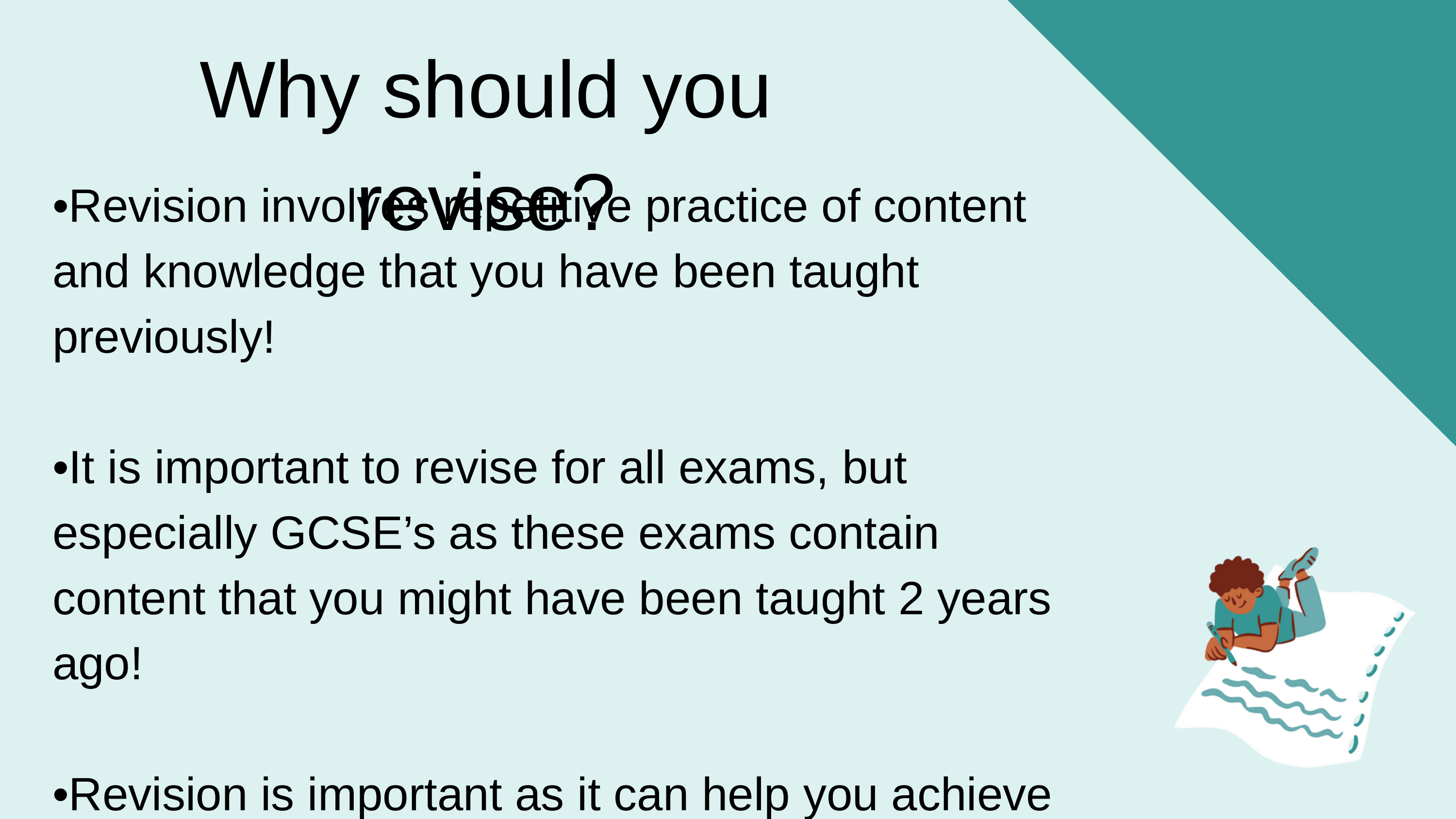

Why should you revise?
•Revision involves repetitive practice of content and knowledge that you have been taught previously!

•It is important to revise for all exams, but especially GCSE’s as these exams contain content that you might have been taught 2 years ago!

•Revision is important as it can help you achieve a better grade!